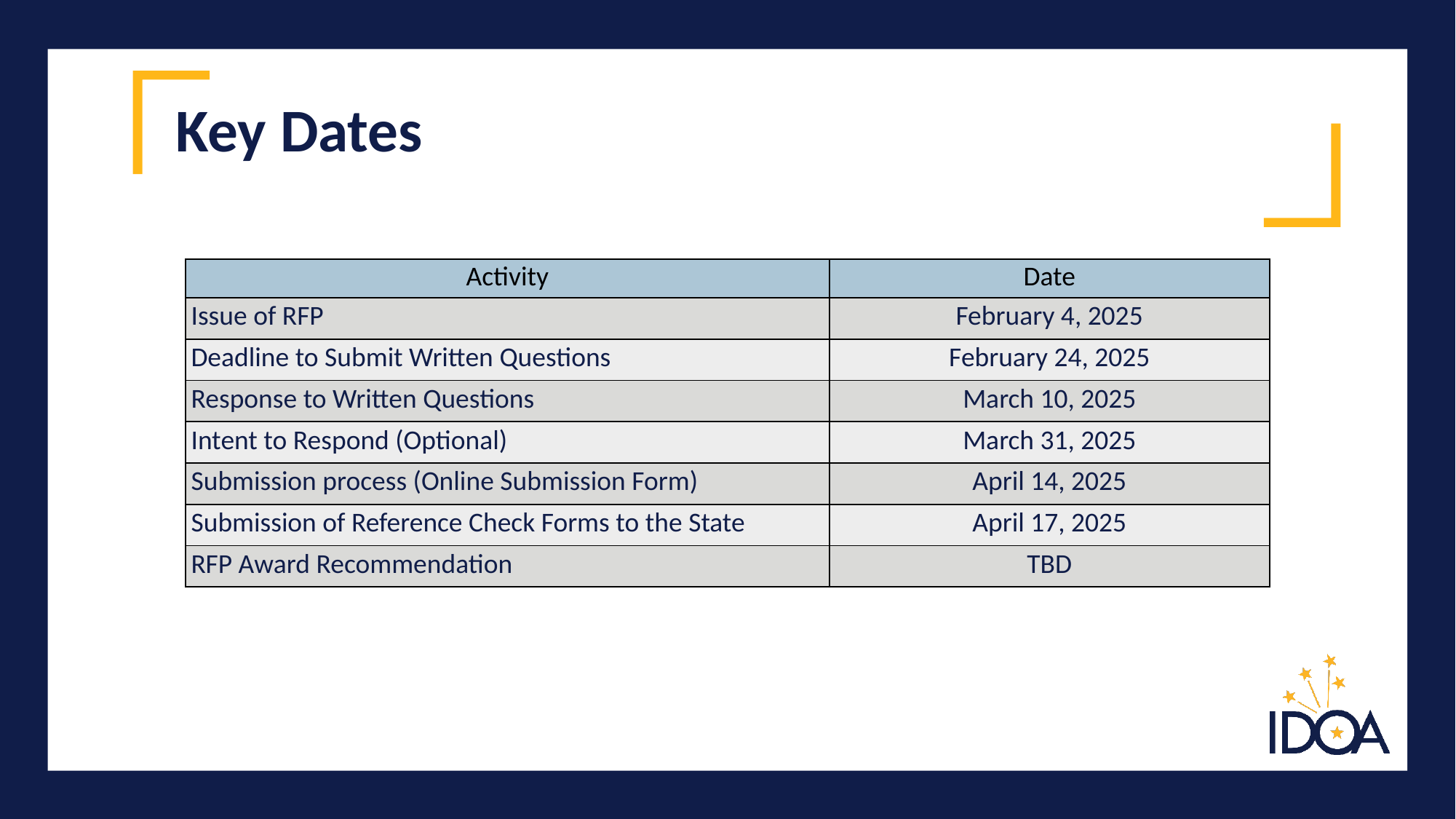

# Key Dates
| Activity | Date |
| --- | --- |
| Issue of RFP | February 4, 2025 |
| Deadline to Submit Written Questions | February 24, 2025 |
| Response to Written Questions | March 10, 2025 |
| Intent to Respond (Optional) | March 31, 2025 |
| Submission process (Online Submission Form) | April 14, 2025 |
| Submission of Reference Check Forms to the State | April 17, 2025 |
| RFP Award Recommendation | TBD |